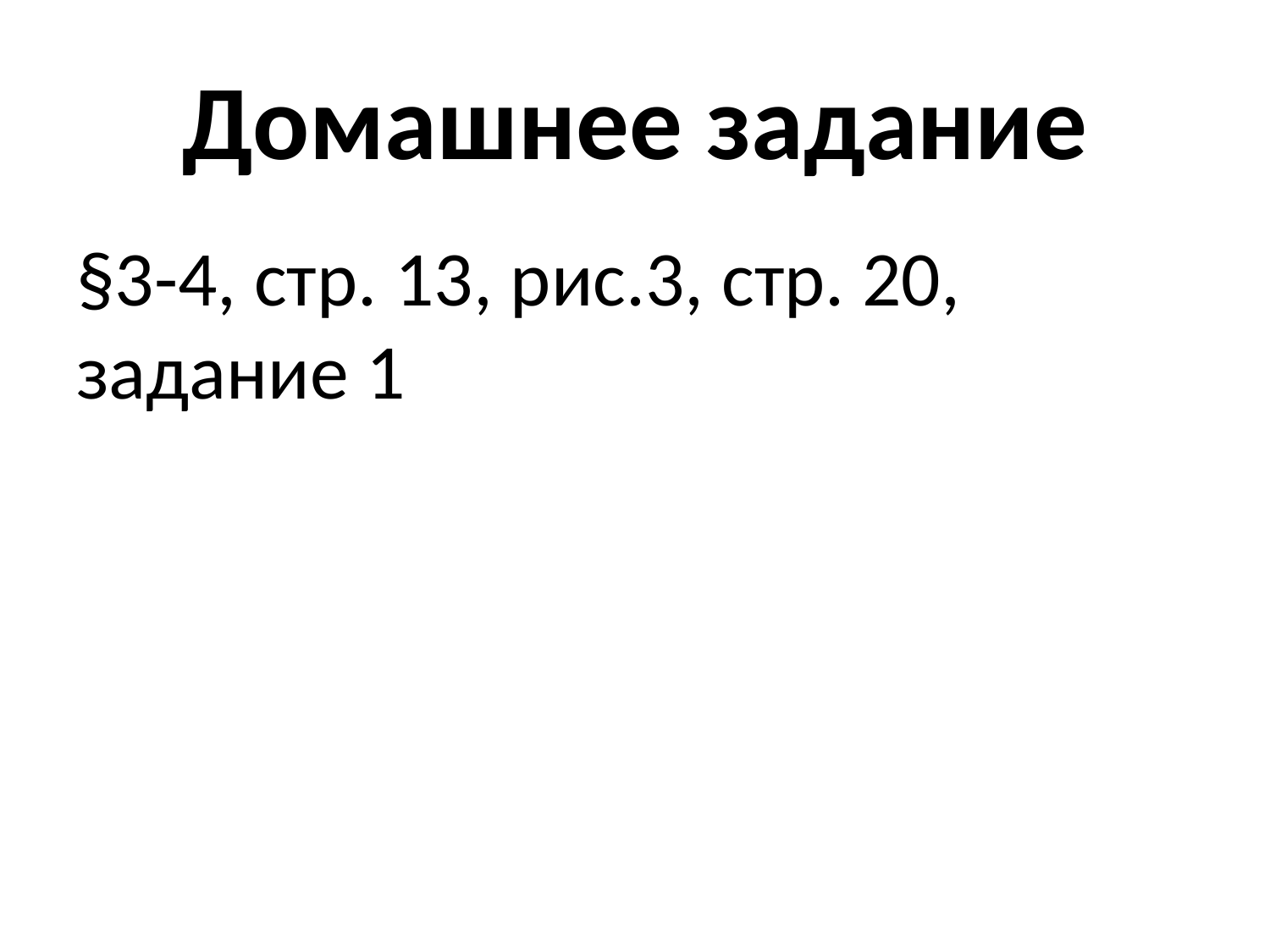

# Домашнее задание
§3-4, стр. 13, рис.3, стр. 20, задание 1